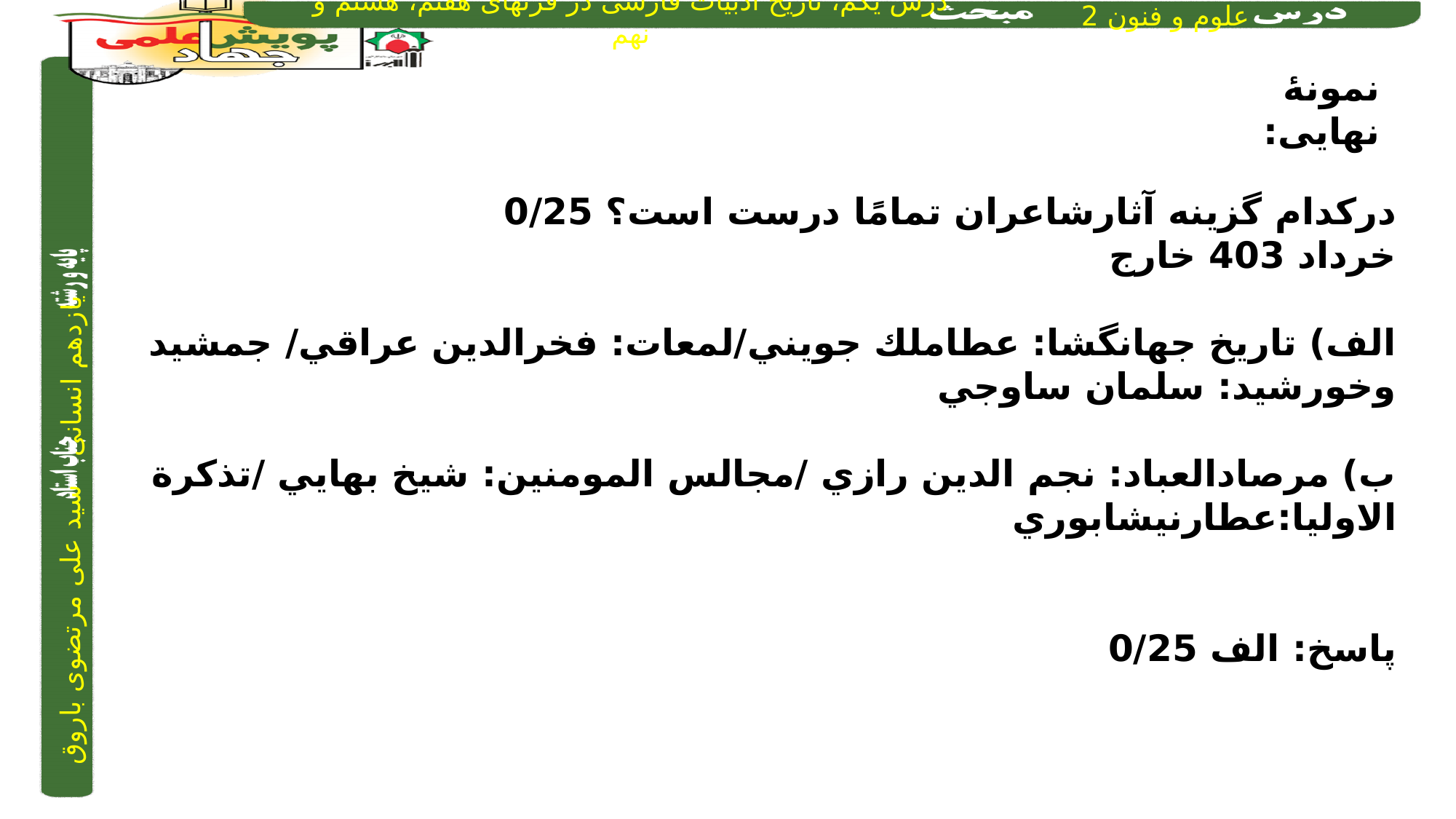

نمونۀ نهایی:
دركدام گزينه آثارشاعران تمامًا درست است؟ 0/25				خرداد 403 خارج

الف) تاريخ جهانگشا: عطاملك جويني/لمعات: فخرالدين عراقي/ جمشيد وخورشيد: سلمان ساوجي

ب) مرصادالعباد: نجم الدين رازي /مجالس المومنين: شيخ بهايي /تذكرة الاوليا:عطارنيشابوري

پاسخ: الف 0/25